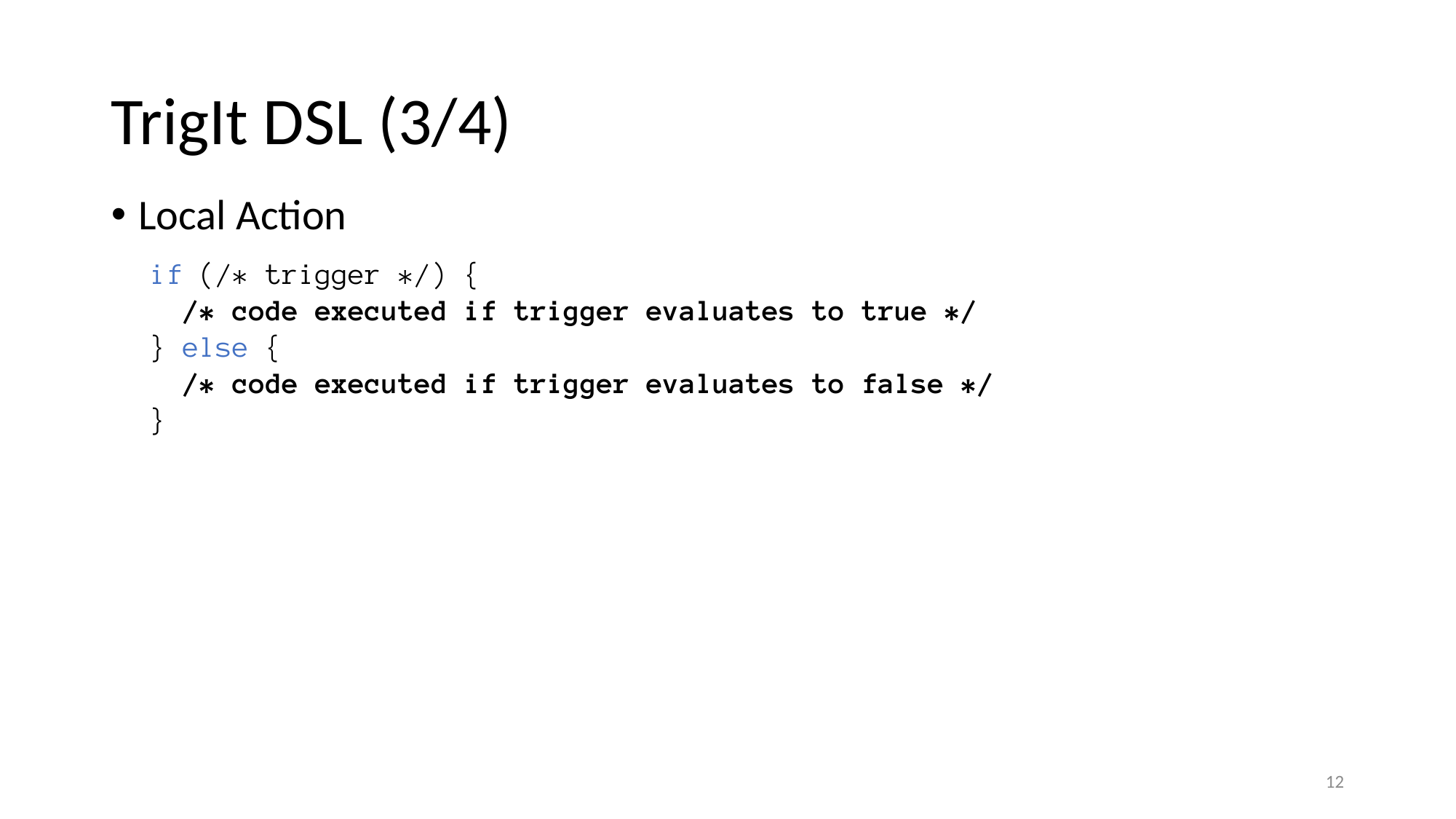

# TrigIt DSL (3/4)
Local Action
if (/* trigger */) {
  /* code executed if trigger evaluates to true */
} else {
  /* code executed if trigger evaluates to false */
}
12